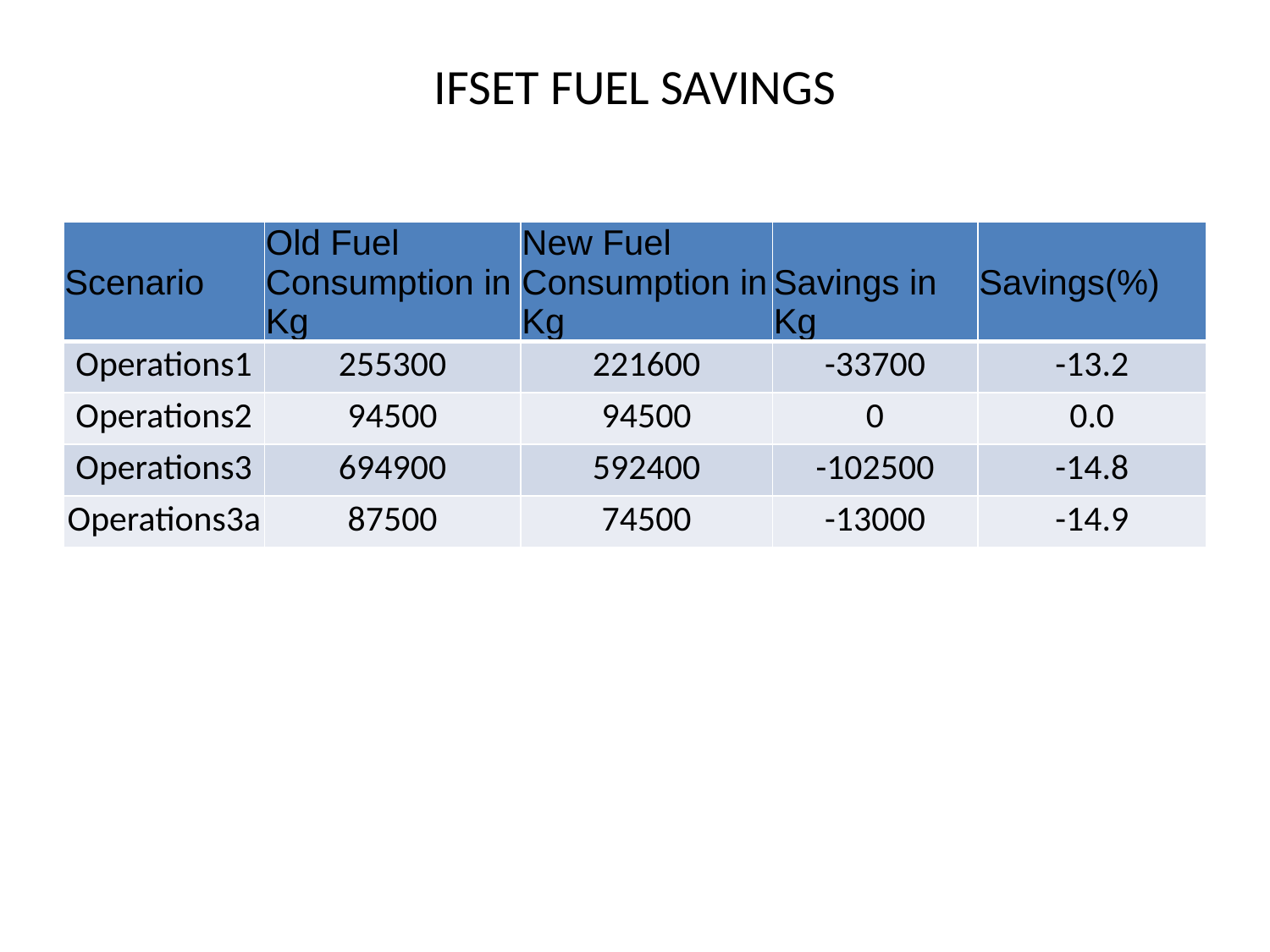

# IFSET FUEL SAVINGS
| Scenario | Old Fuel Consumption in Kg | New Fuel Consumption in Kg | Savings in Kg | Savings(%) |
| --- | --- | --- | --- | --- |
| Operations1 | 255300 | 221600 | -33700 | -13.2 |
| Operations2 | 94500 | 94500 | 0 | 0.0 |
| Operations3 | 694900 | 592400 | -102500 | -14.8 |
| Operations3a | 87500 | 74500 | -13000 | -14.9 |